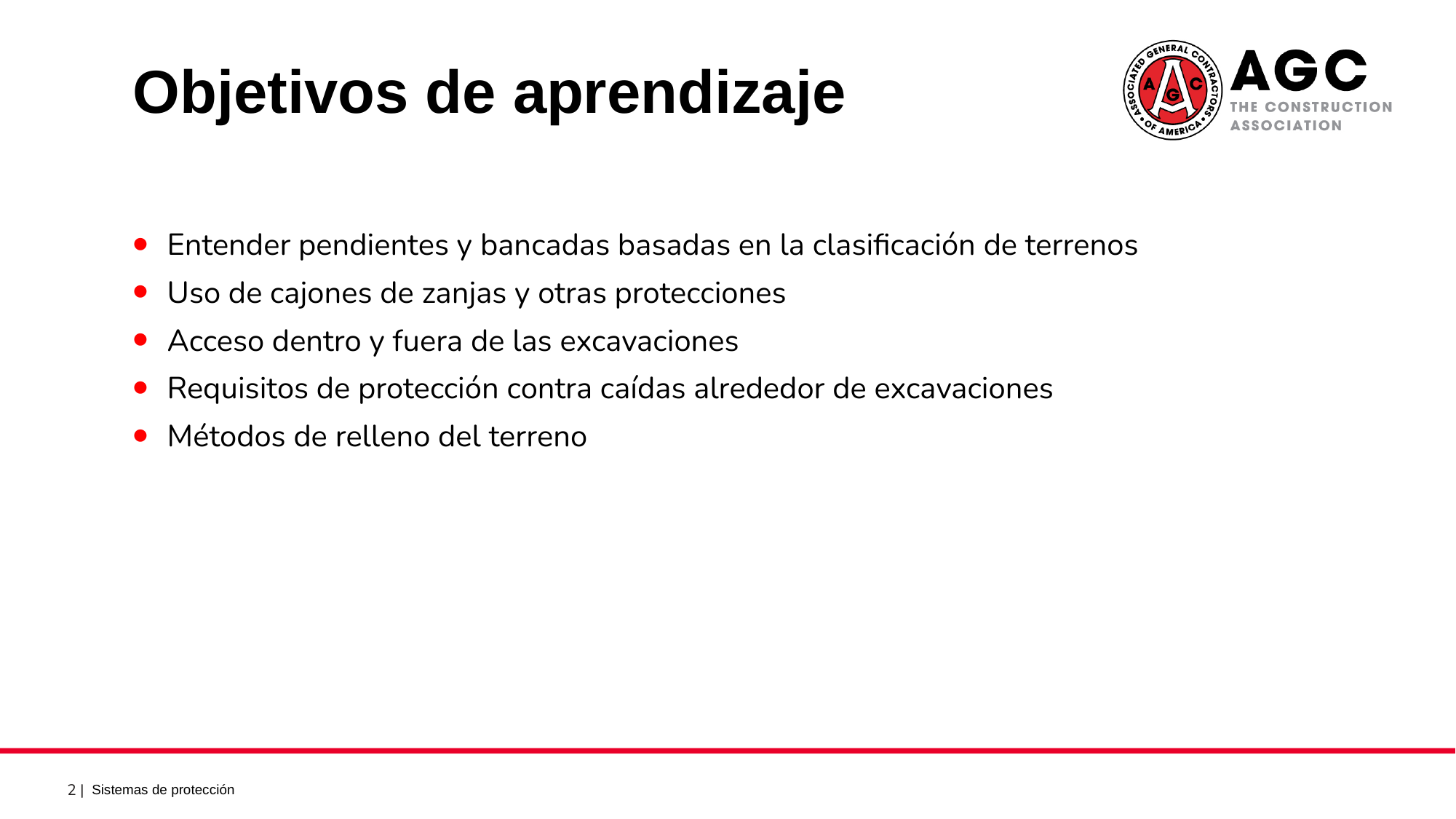

Objetivos de aprendizaje
Entender pendientes y bancadas basadas en la clasificación de terrenos
Uso de cajones de zanjas y otras protecciones
Acceso dentro y fuera de las excavaciones
Requisitos de protección contra caídas alrededor de excavaciones
Métodos de relleno del terreno

Sistemas de protección